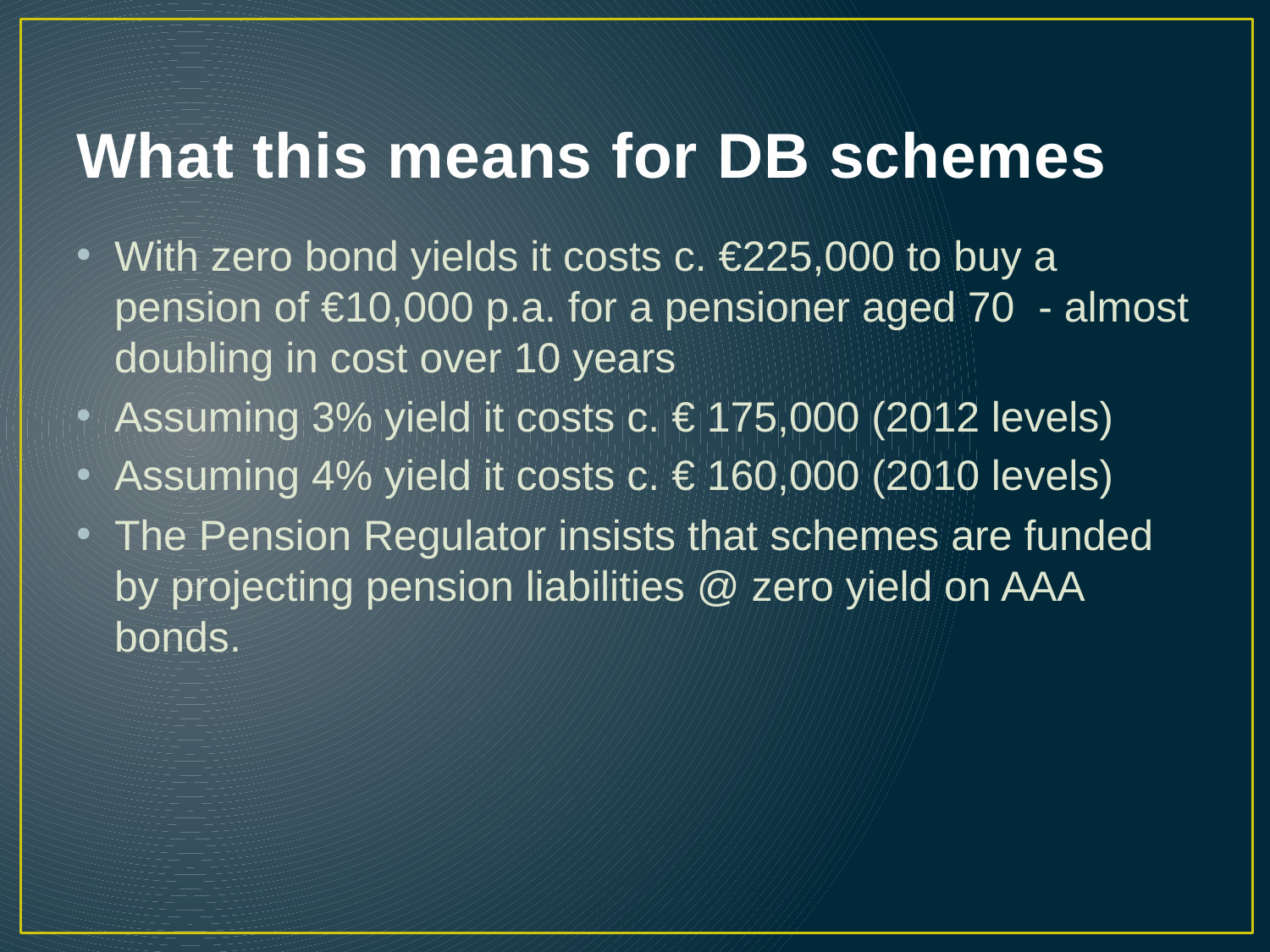

# What this means for DB schemes
With zero bond yields it costs c. €225,000 to buy a pension of €10,000 p.a. for a pensioner aged 70  - almost doubling in cost over 10 years
Assuming 3% yield it costs c. € 175,000 (2012 levels)
Assuming 4% yield it costs c. € 160,000 (2010 levels)
The Pension Regulator insists that schemes are funded by projecting pension liabilities @ zero yield on AAA bonds.